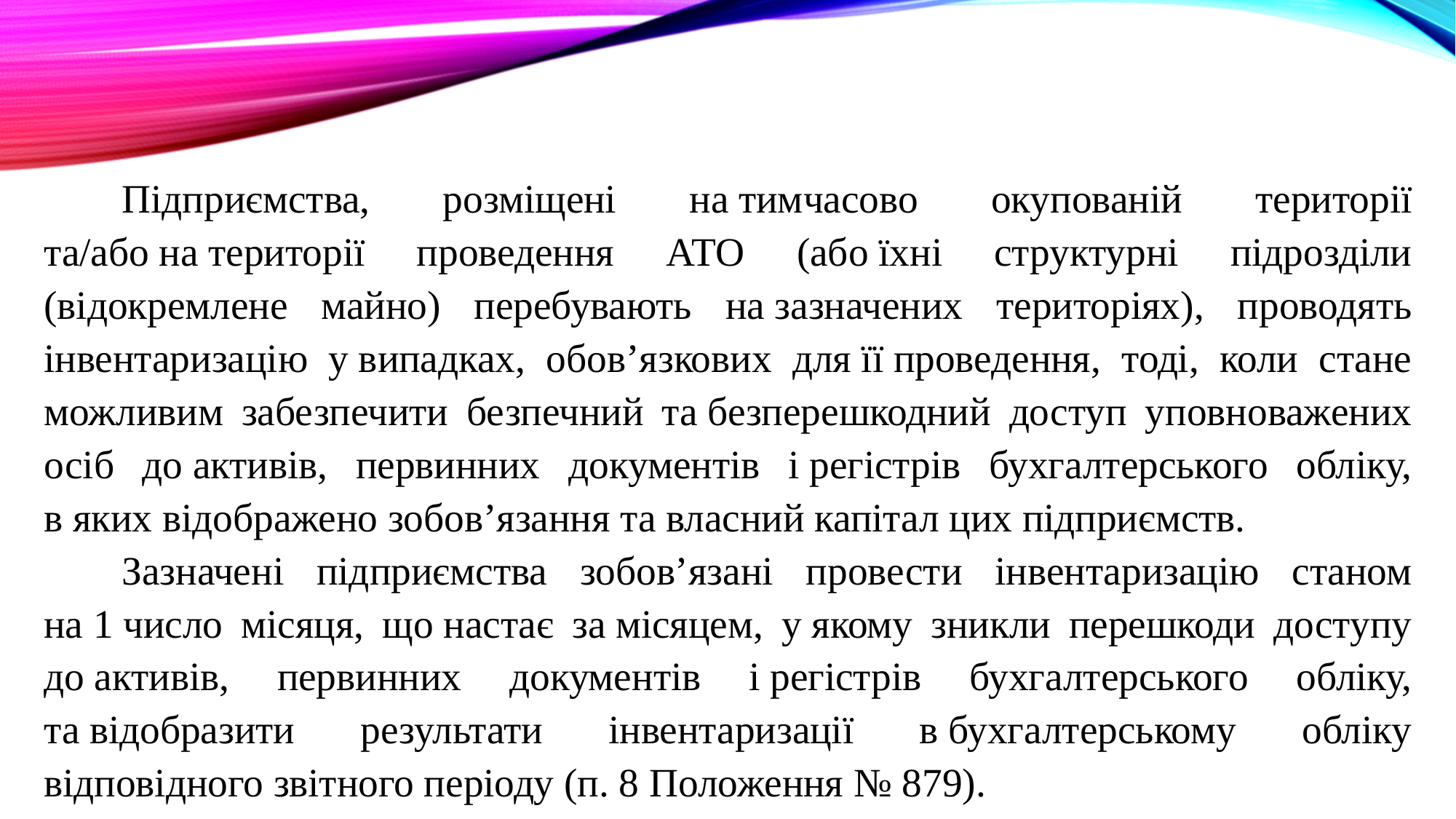

Підприємства, розміщені на тимчасово окупованій території та/або на території проведення АТО (або їхні структурні підрозділи (відокремлене майно) перебувають на зазначених територіях), проводять інвентаризацію у випадках, обов’язкових для її проведення, тоді, коли стане можливим забезпечити безпечний та безперешкодний доступ уповноважених осіб до активів, первинних документів і регістрів бухгалтерського обліку, в яких відображено зобов’язання та власний капітал цих підприємств.
Зазначені підприємства зобов’язані провести інвентаризацію станом на 1 число місяця, що настає за місяцем, у якому зникли перешкоди доступу до активів, первинних документів і регістрів бухгалтерського обліку, та відобразити результати інвентаризації в бухгалтерському обліку відповідного звітного періоду (п. 8 Положення № 879).